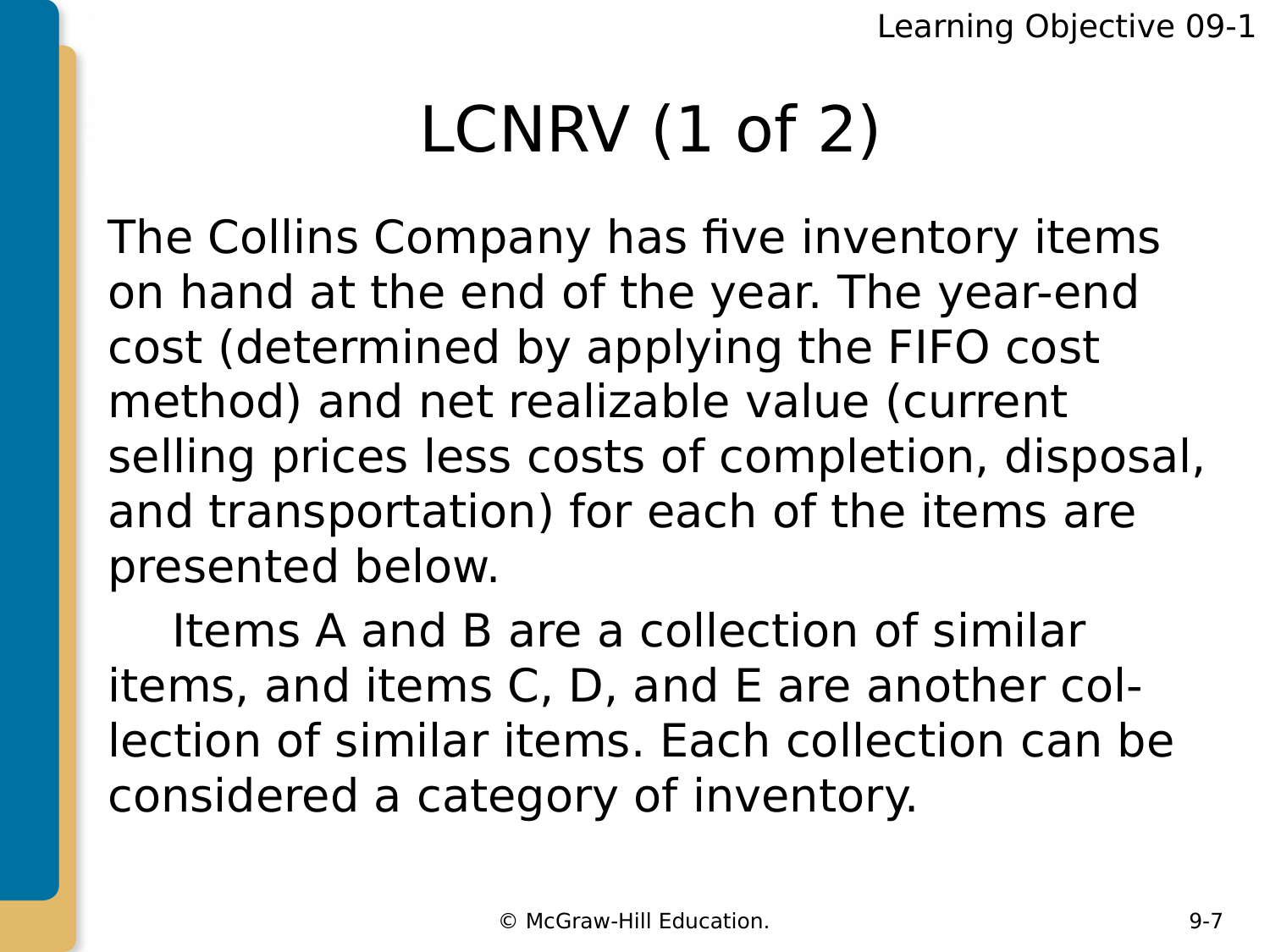

Learning Objective 09-1
# LCNRV (1 of 2)
The Collins Company has five inventory items on hand at the end of the year. The year-end cost (determined by applying the FIFO cost method) and net realizable value (current selling prices less costs of completion, disposal, and transportation) for each of the items are presented below.
Items A and B are a collection of similar items, and items C, D, and E are another col-lection of similar items. Each collection can be considered a category of inventory.